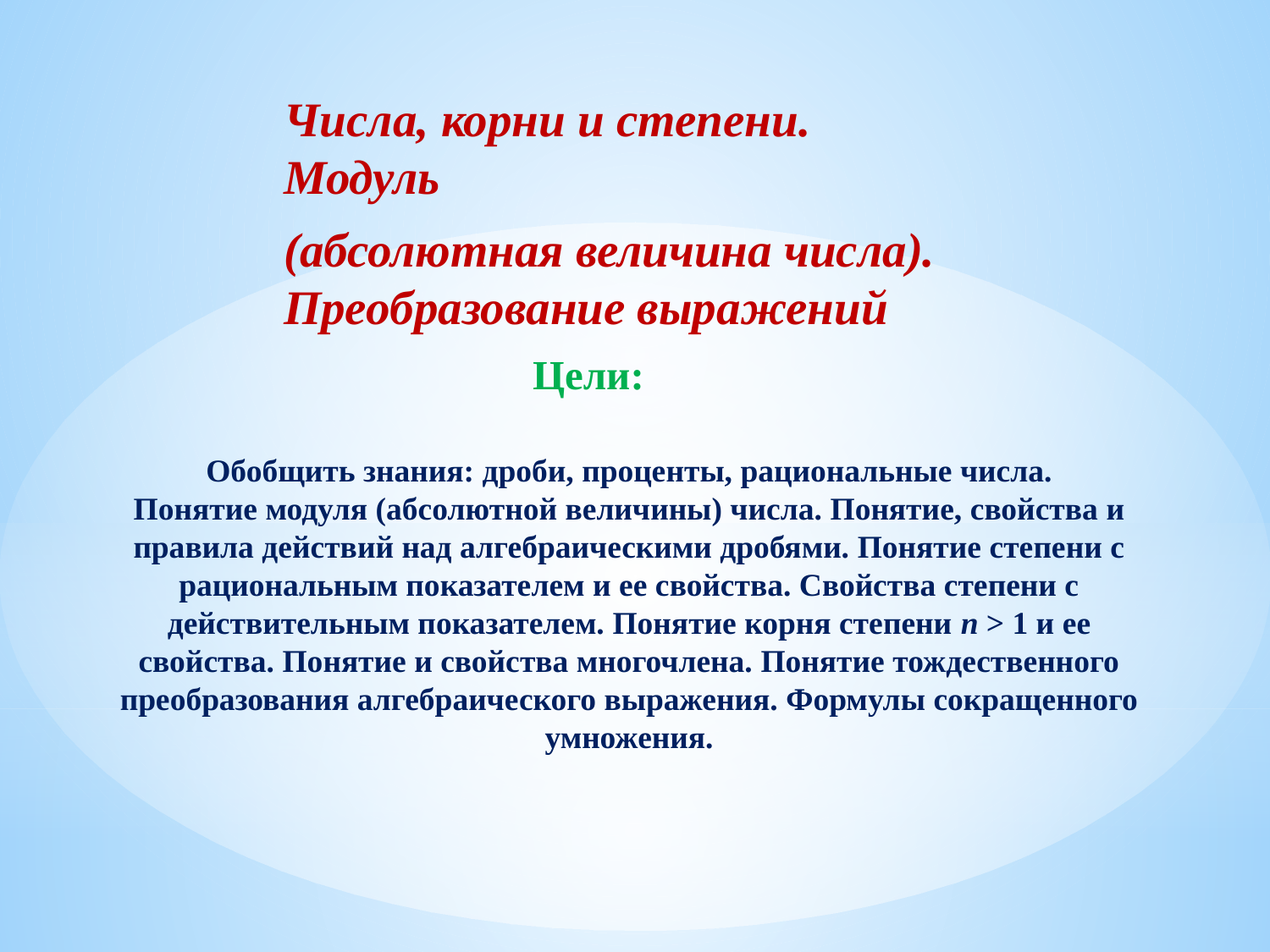

Числа, корни и степени.
Модуль
(абсолютная величина числа).
Преобразование выражений
                        Цели:
# Обобщить знания: дроби, проценты, рациональные числа. Понятие модуля (абсолютной величины) числа. Понятие, свойства и правила действий над алгебраическими дробями. Понятие степени с рациональным показателем и ее свойства. Свойства степени с действительным показателем. Понятие корня степени n > 1 и ее свойства. Понятие и свойства многочлена. Понятие тождественного преобразования алгебраического выражения. Формулы сокращенного умножения.